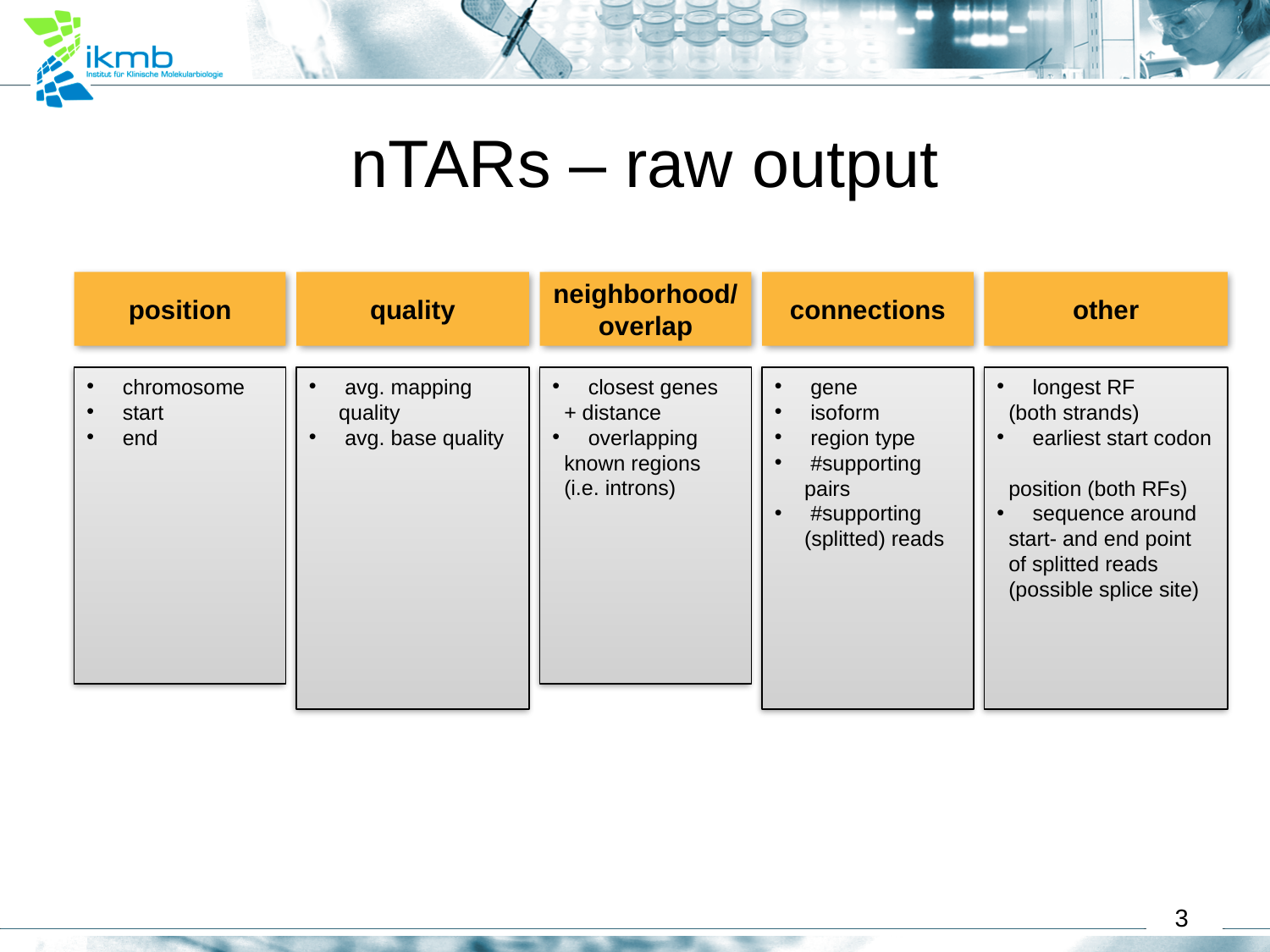

# nTARs – raw output
position
quality
neighborhood/ overlap
connections
other
 chromosome
 start
 end

 avg. mapping quality
 avg. base quality

 closest genes
  + distance
 overlapping
  known regions
  (i.e. introns)

 gene
 isoform
 region type
 #supporting pairs
 #supporting  (splitted) reads

 longest RF
  (both strands)
 earliest start codon
  position (both RFs)
 sequence around
  start- and end point
  of splitted reads
  (possible splice site)